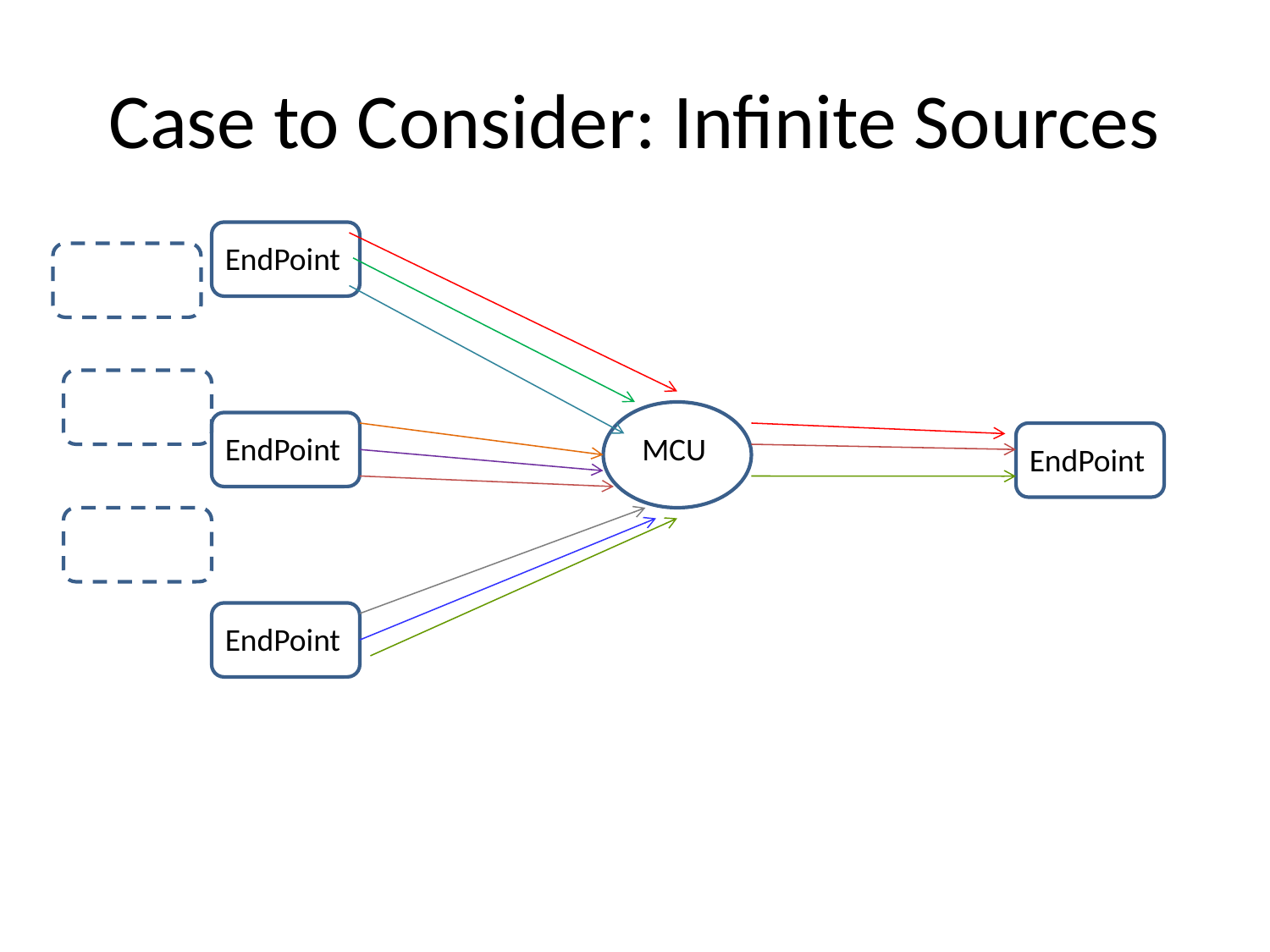

# Case to Consider: Infinite Sources

EndPoint

EndPoint
MCU

EndPoint

EndPoint